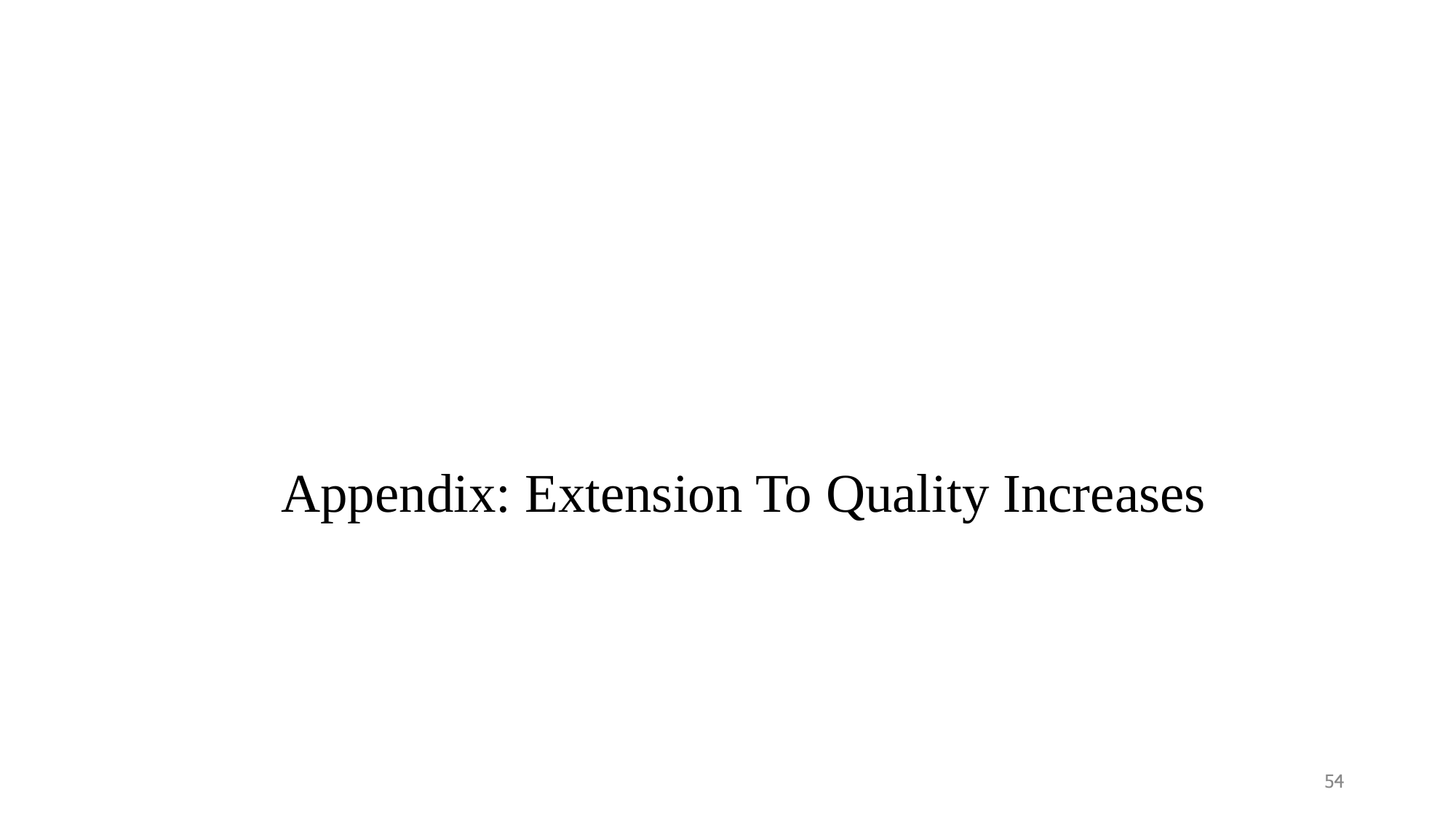

# Appendix: Extension To Quality Increases

54